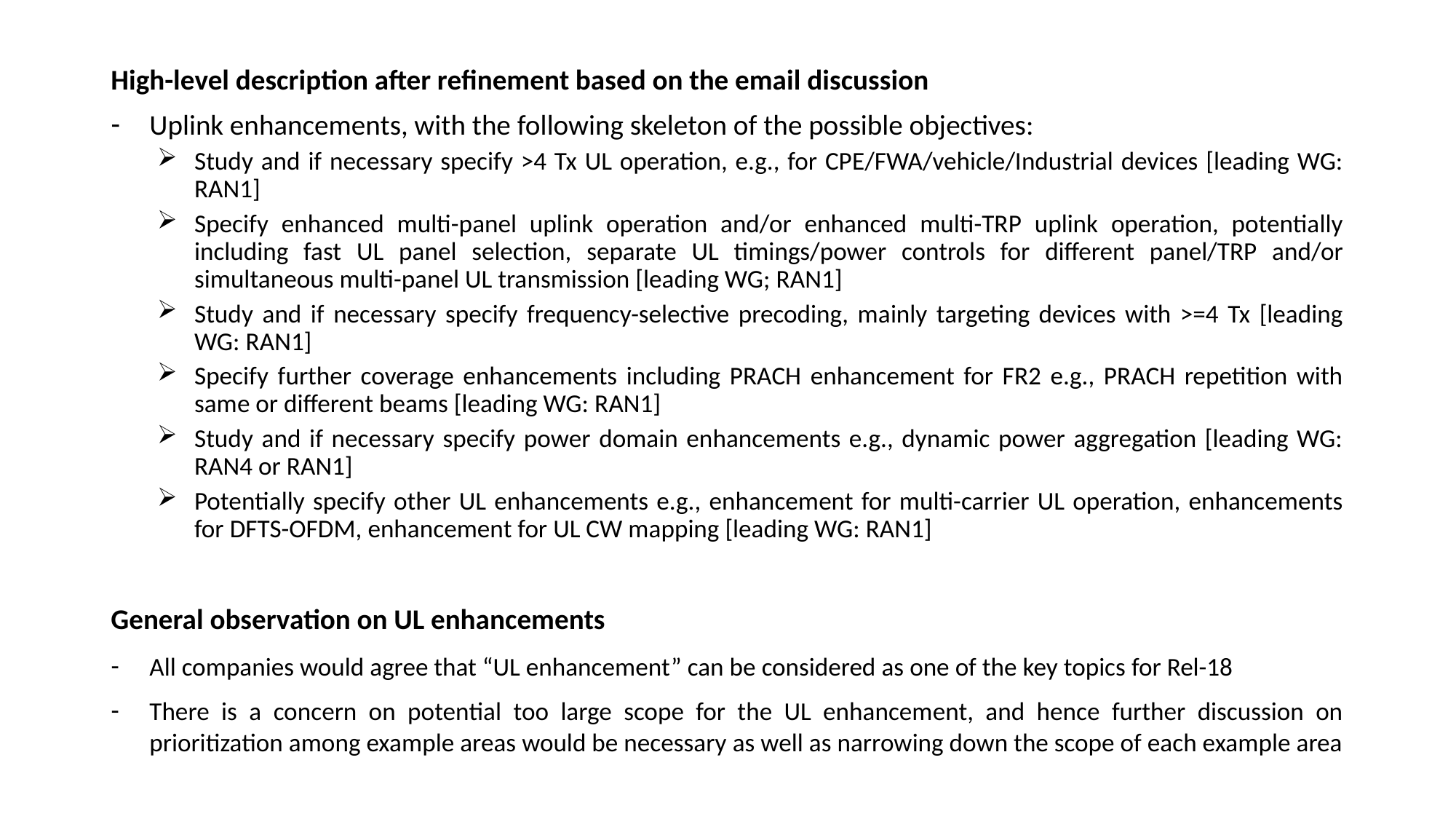

High-level description after refinement based on the email discussion
Uplink enhancements, with the following skeleton of the possible objectives:
Study and if necessary specify >4 Tx UL operation, e.g., for CPE/FWA/vehicle/Industrial devices [leading WG: RAN1]
Specify enhanced multi-panel uplink operation and/or enhanced multi-TRP uplink operation, potentially including fast UL panel selection, separate UL timings/power controls for different panel/TRP and/or simultaneous multi-panel UL transmission [leading WG; RAN1]
Study and if necessary specify frequency-selective precoding, mainly targeting devices with >=4 Tx [leading WG: RAN1]
Specify further coverage enhancements including PRACH enhancement for FR2 e.g., PRACH repetition with same or different beams [leading WG: RAN1]
Study and if necessary specify power domain enhancements e.g., dynamic power aggregation [leading WG: RAN4 or RAN1]
Potentially specify other UL enhancements e.g., enhancement for multi-carrier UL operation, enhancements for DFTS-OFDM, enhancement for UL CW mapping [leading WG: RAN1]

General observation on UL enhancements
All companies would agree that “UL enhancement” can be considered as one of the key topics for Rel-18
There is a concern on potential too large scope for the UL enhancement, and hence further discussion on prioritization among example areas would be necessary as well as narrowing down the scope of each example area